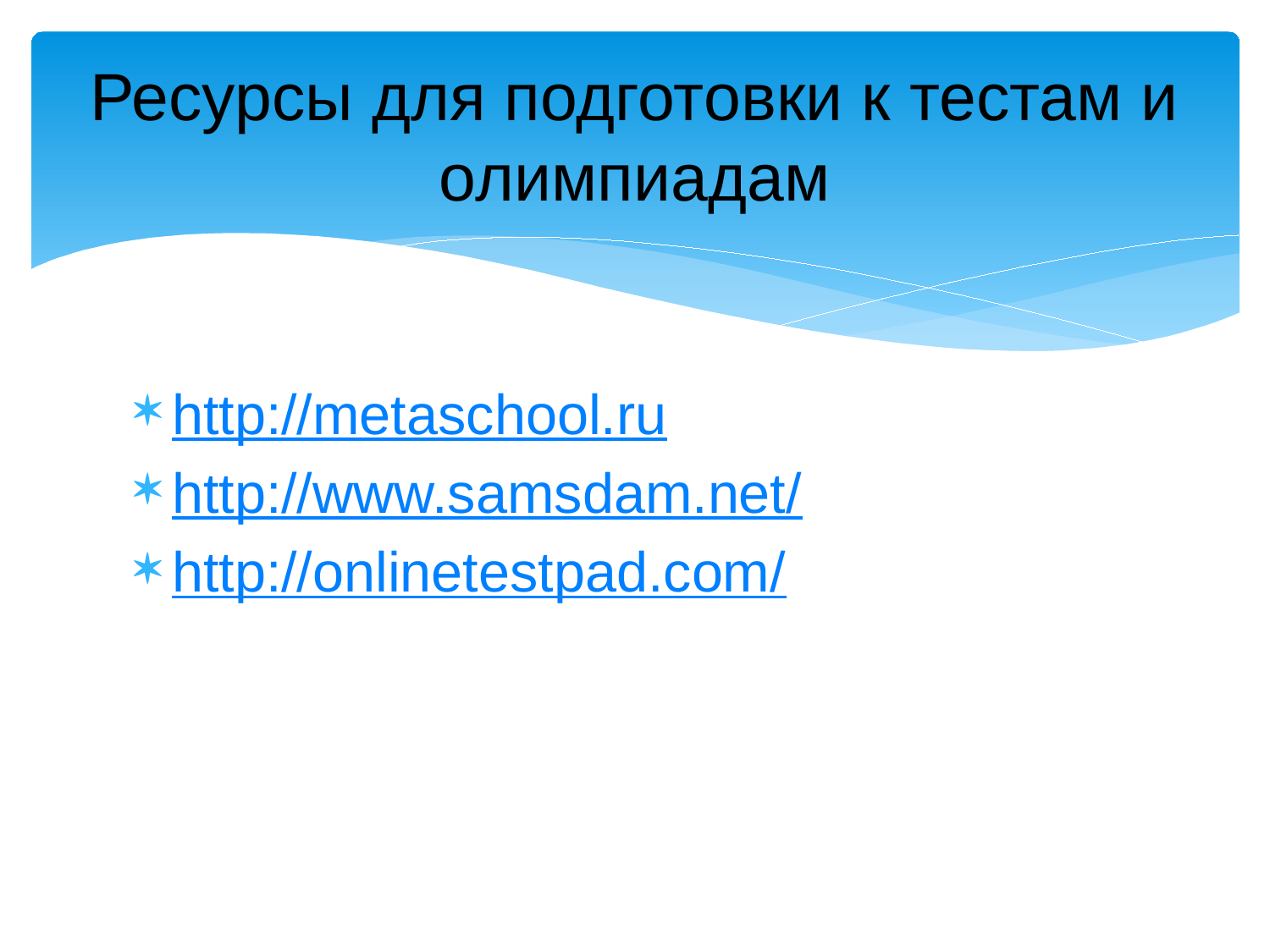

# Ресурсы для подготовки к тестам и олимпиадам
http://metaschool.ru
http://www.samsdam.net/
http://onlinetestpad.com/